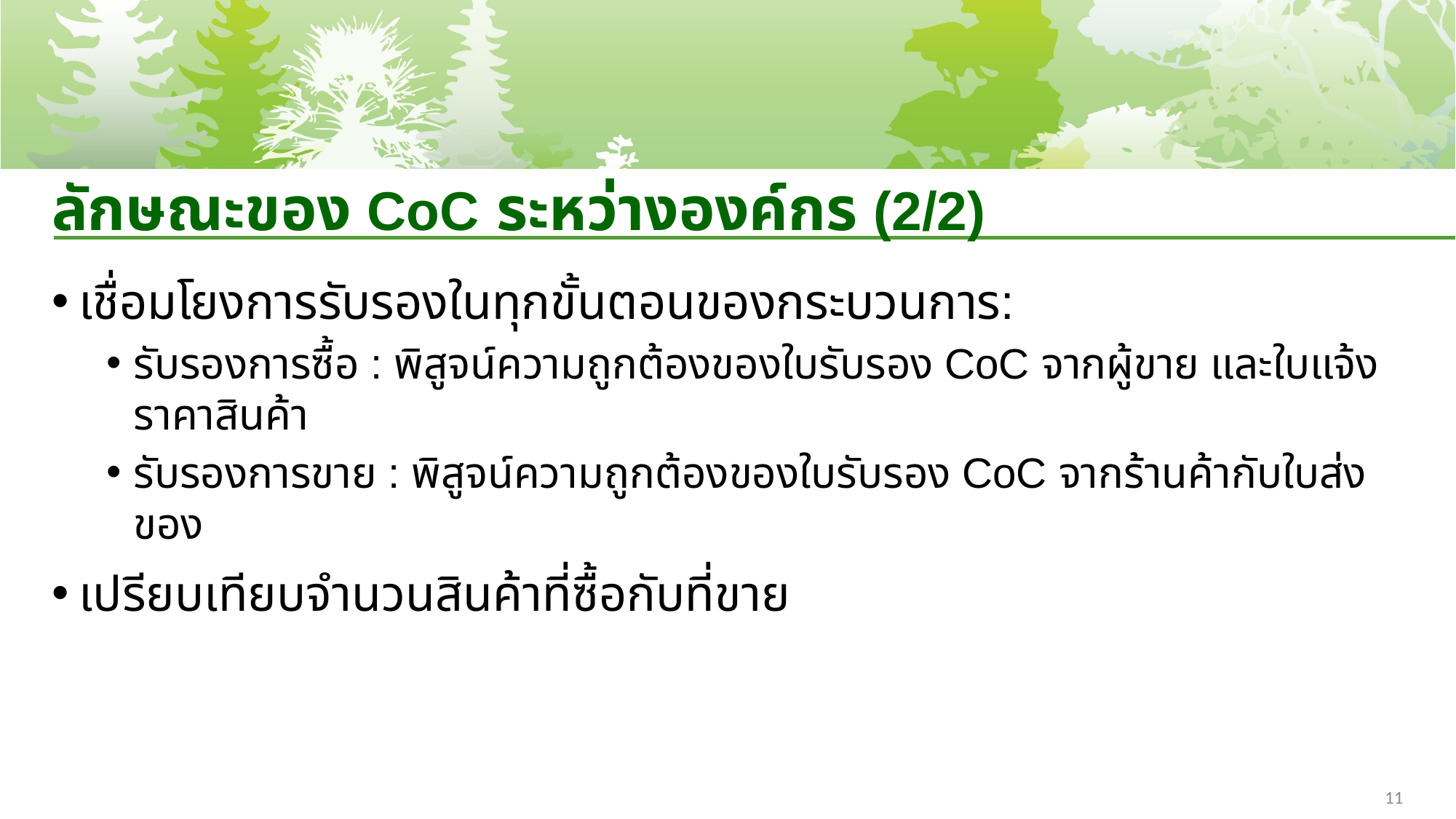

# ลักษณะของ CoC ระหว่างองค์กร (2/2)
เชื่อมโยงการรับรองในทุกขั้นตอนของกระบวนการ:
รับรองการซื้อ : พิสูจน์ความถูกต้องของใบรับรอง CoC จากผู้ขาย และใบแจ้งราคาสินค้า
รับรองการขาย : พิสูจน์ความถูกต้องของใบรับรอง CoC จากร้านค้ากับใบส่งของ
เปรียบเทียบจำนวนสินค้าที่ซื้อกับที่ขาย

11